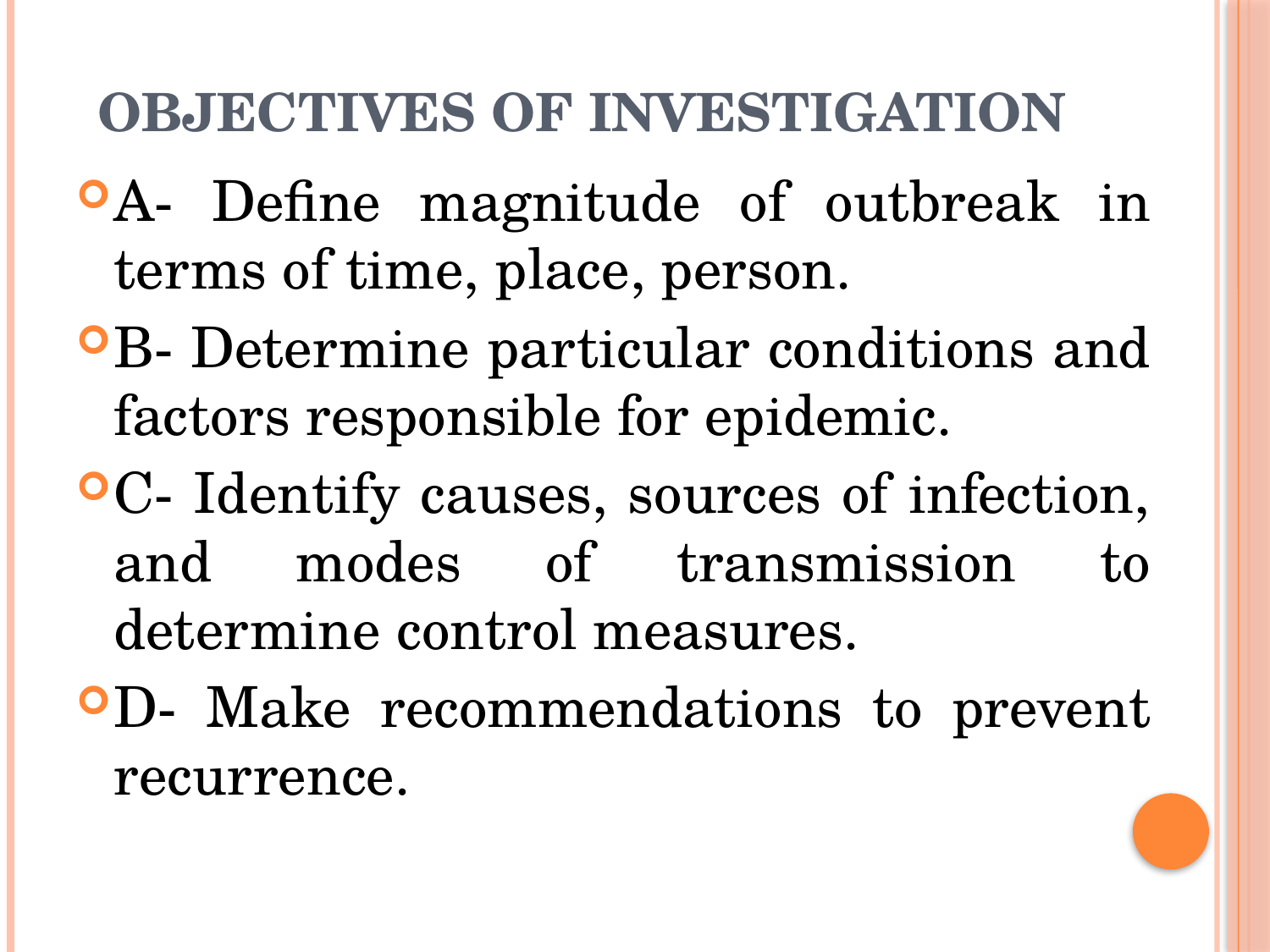

# Objectives of investigation
A- Define magnitude of outbreak in terms of time, place, person.
B- Determine particular conditions and factors responsible for epidemic.
C- Identify causes, sources of infection, and modes of transmission to determine control measures.
D- Make recommendations to prevent recurrence.